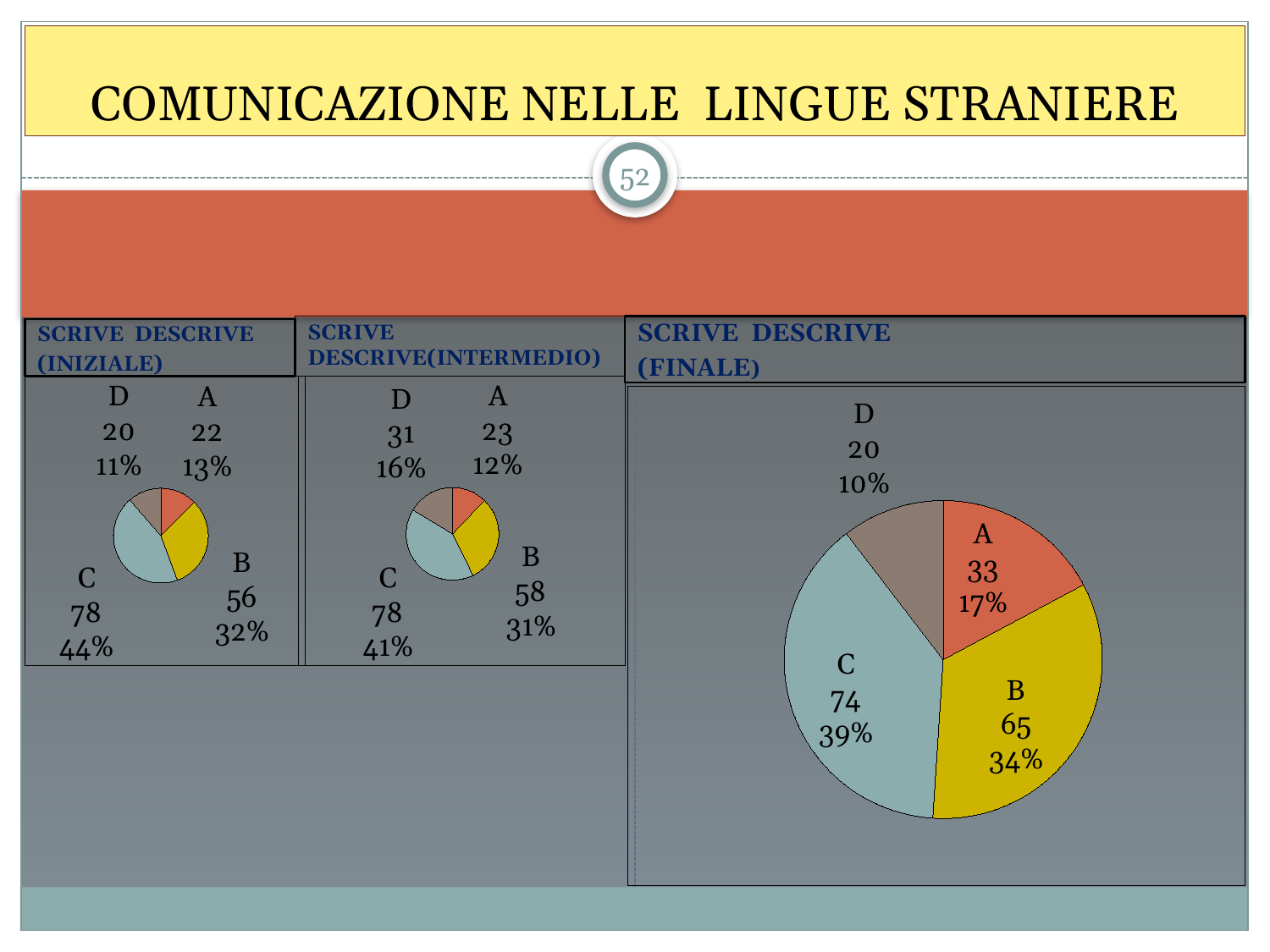

# COMUNICAZIONE NELLE  LINGUE STRANIERE
52
SCRIVE  DESCRIVE(INTERMEDIO)
SCRIVE  DESCRIVE
(FINALE)
SCRIVE  DESCRIVE
(INIZIALE)

### Chart

| Category | Vendite |
|---|---|
| A | 22.0 |
| B | 56.0 |
| C | 78.0 |
| D | 20.0 |

### Chart

| Category | Vendite |
|---|---|
| A | 23.0 |
| B | 58.0 |
| C | 78.0 |
| D | 31.0 |

### Chart

| Category | Vendite |
|---|---|
| A | 33.0 |
| B | 65.0 |
| C | 74.0 |
| D | 20.0 |